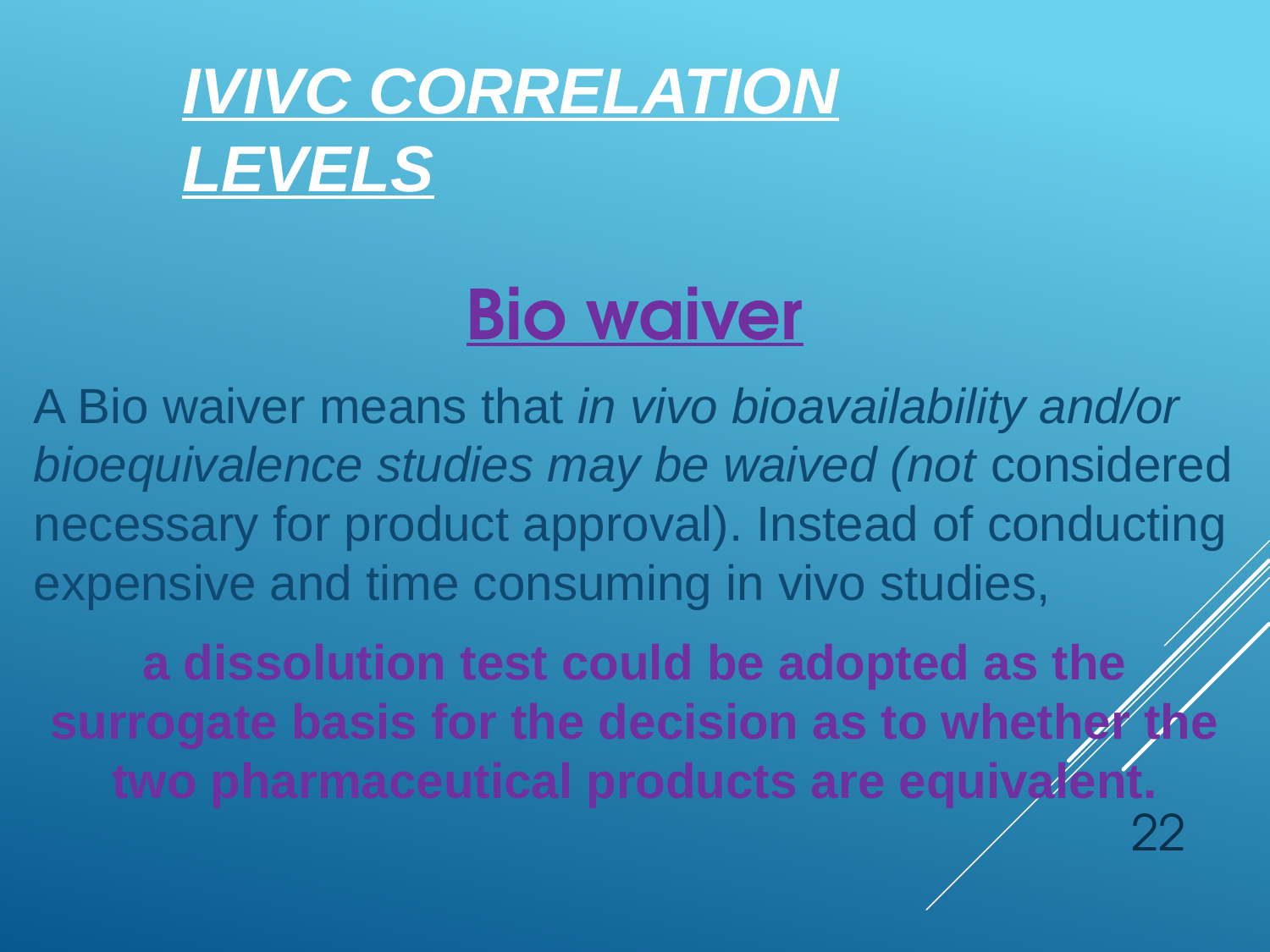

# IVIVC CORRELATION LEVELS
Bio waiver
A Bio waiver means that in vivo bioavailability and/or bioequivalence studies may be waived (not considered necessary for product approval). Instead of conducting expensive and time consuming in vivo studies,
a dissolution test could be adopted as the surrogate basis for the decision as to whether the two pharmaceutical products are equivalent.
22